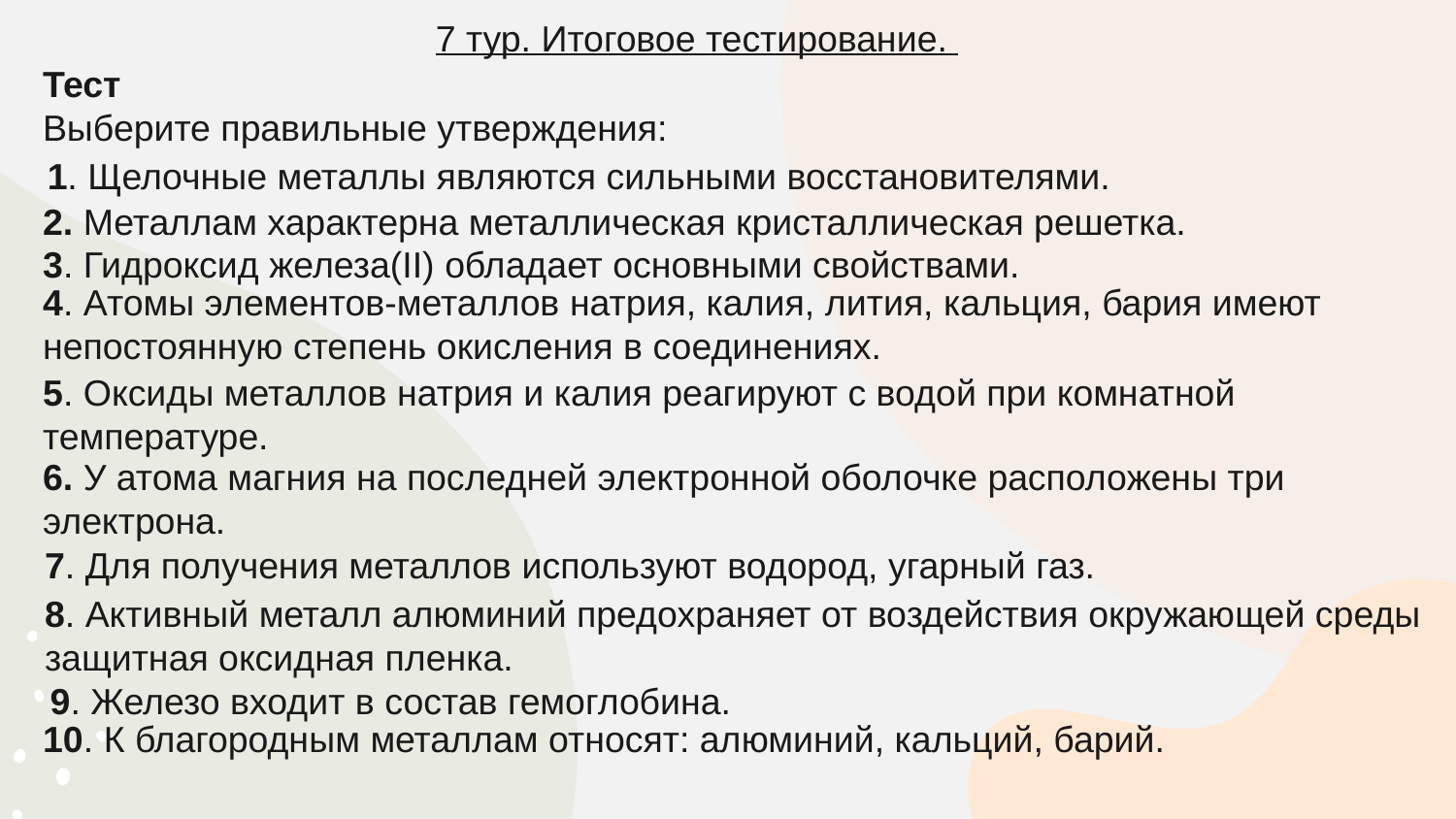

7 тур. Итоговое тестирование.
Тест
Выберите правильные утверждения:

4. Атомы элементов-металлов натрия, калия, лития, кальция, бария имеют непостоянную степень окисления в соединениях.

6. У атома магния на последней электронной оболочке расположены три электрона.

10. К благородным металлам относят: алюминий, кальций, барий.
1. Щелочные металлы являются сильными восстановителями.
2. Металлам характерна металлическая кристаллическая решетка.
3. Гидроксид железа(II) обладает основными свойствами.
5. Оксиды металлов натрия и калия реагируют с водой при комнатной температуре.
7. Для получения металлов используют водород, угарный газ.
8. Активный металл алюминий предохраняет от воздействия окружающей среды защитная оксидная пленка.
9. Железо входит в состав гемоглобина.